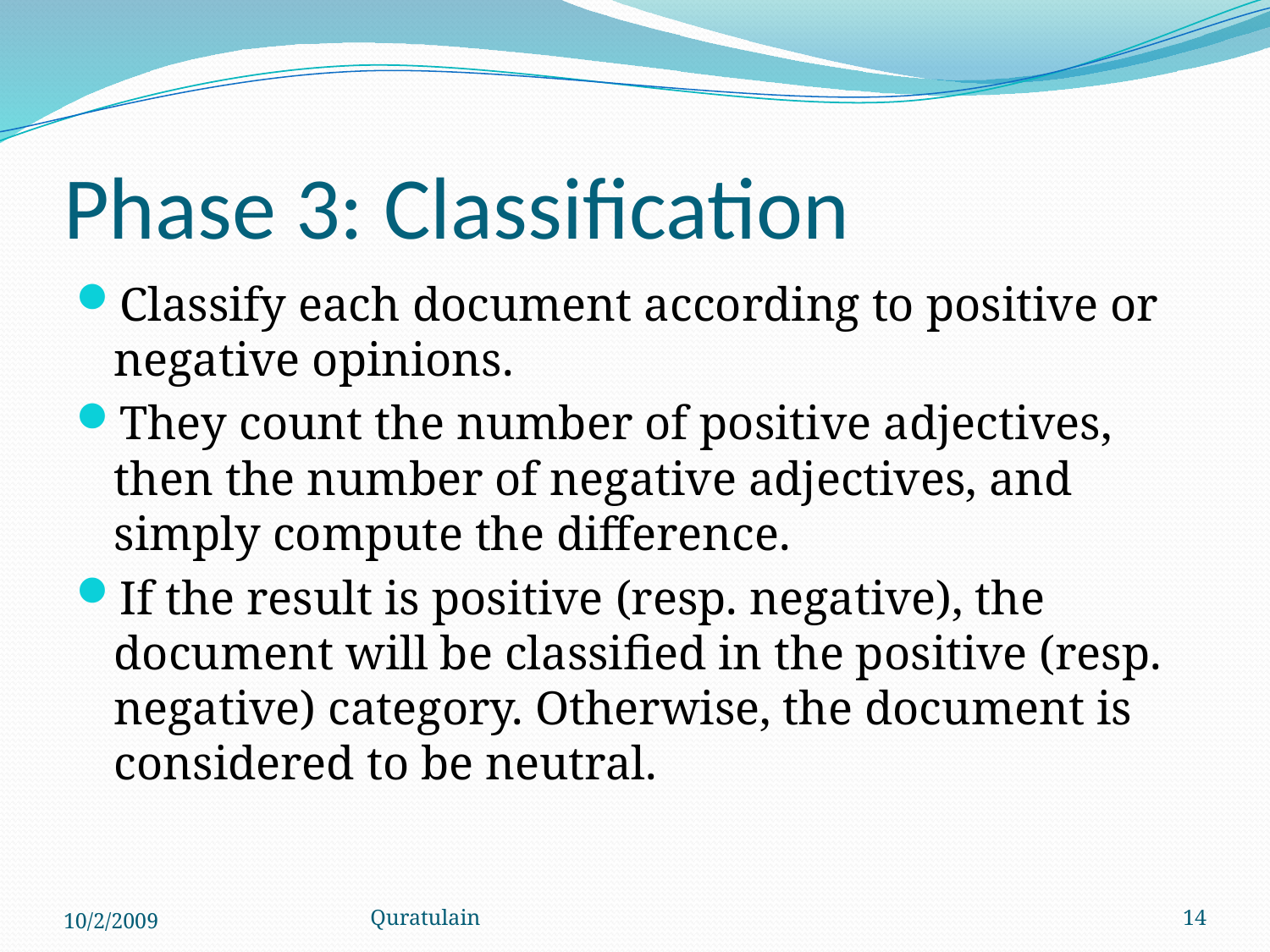

# Phase 3: Classification
Classify each document according to positive or negative opinions.
They count the number of positive adjectives, then the number of negative adjectives, and simply compute the difference.
If the result is positive (resp. negative), the document will be classified in the positive (resp. negative) category. Otherwise, the document is considered to be neutral.
10/2/2009
Quratulain
14